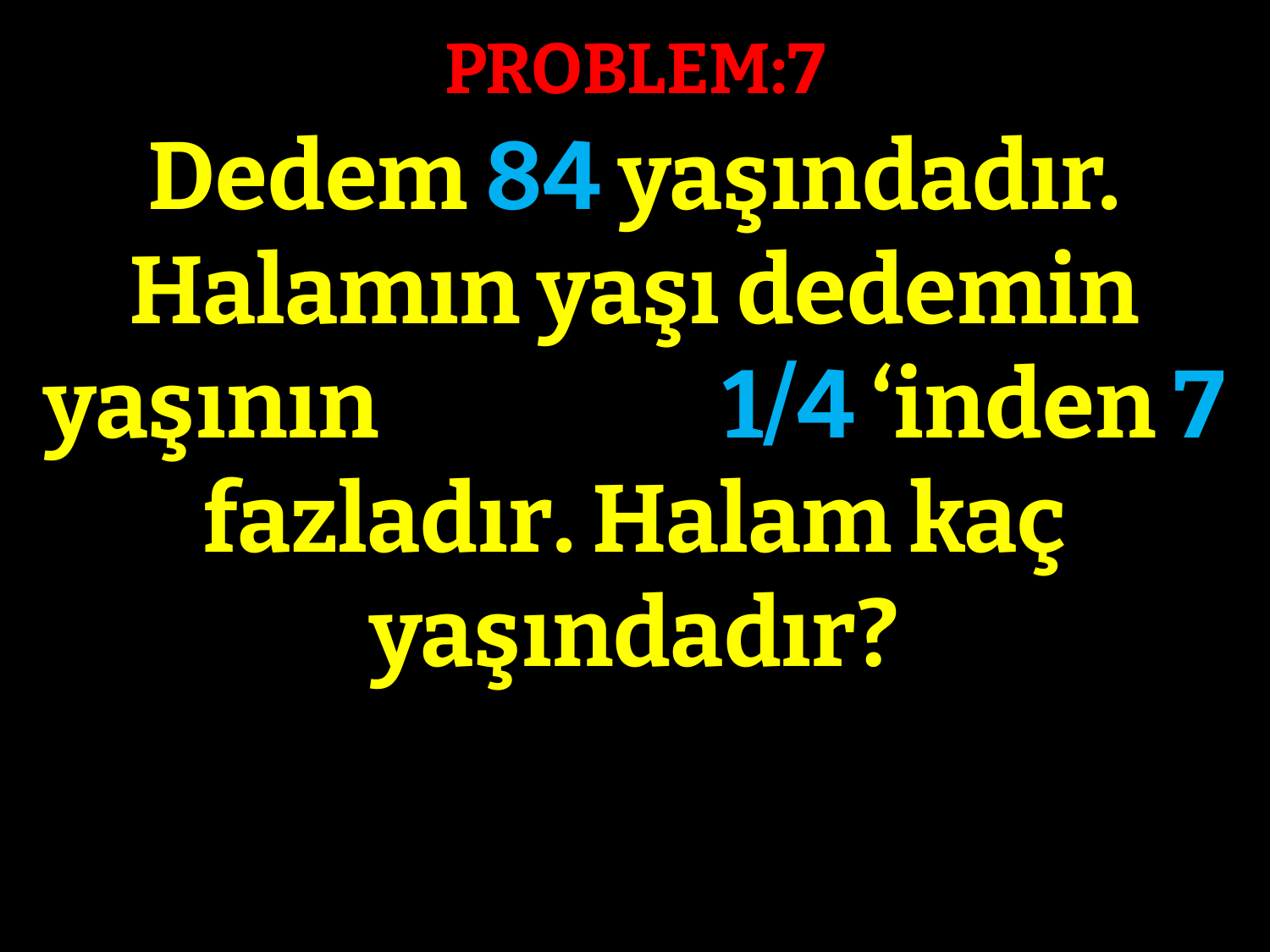

PROBLEM:7
Dedem 84 yaşındadır. Halamın yaşı dedemin yaşının                    1/4 ‘inden 7 fazladır. Halam kaç yaşındadır?
#